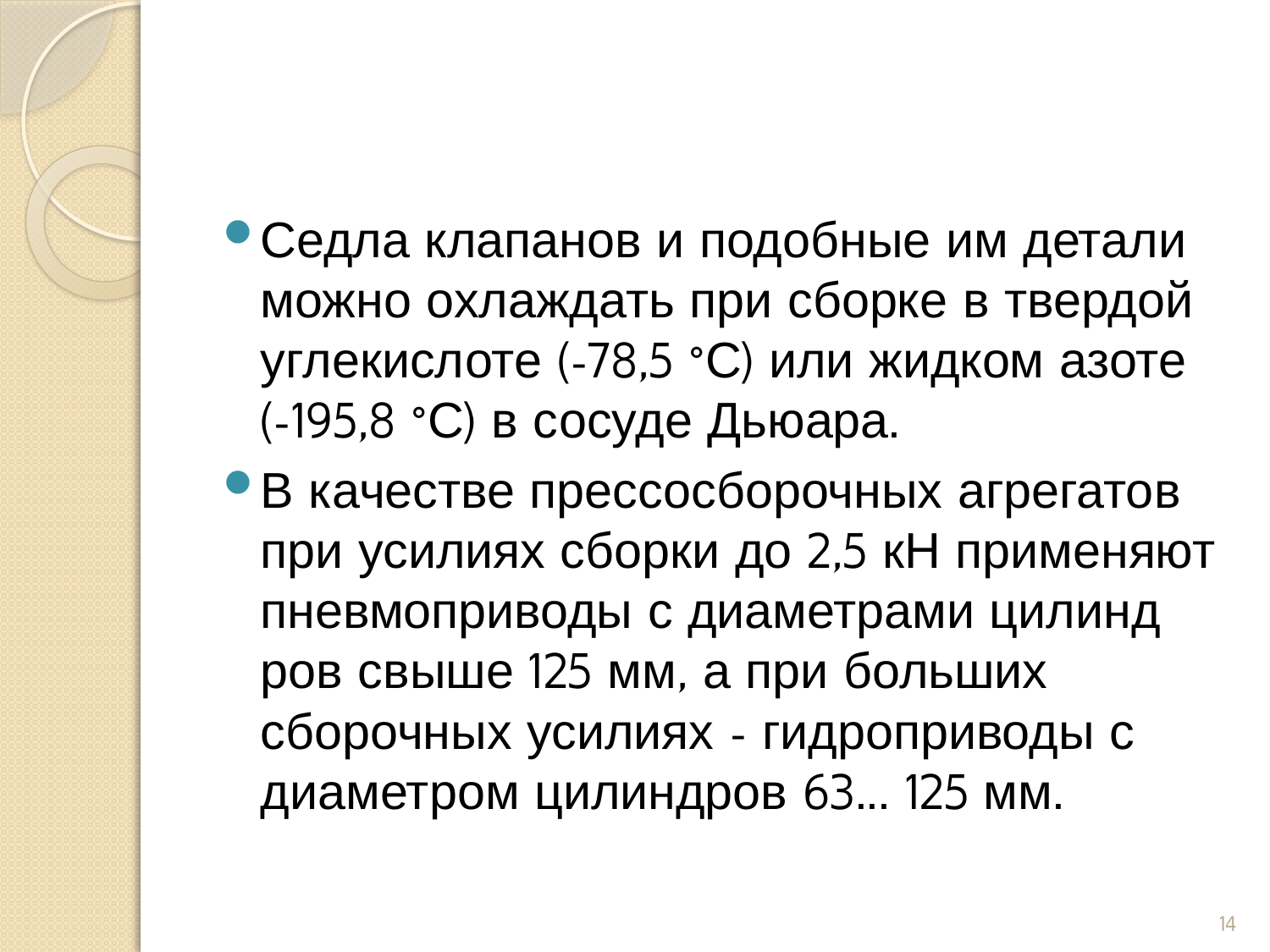

Седла клапанов и подобные им детали можно охлаждать при сборке в твердой углекислоте (-78,5 °С) или жидком азоте (-195,8 °С) в сосуде Дьюара.
В качестве прессосборочных агрегатов при усилиях сборки до 2,5 кН применяют пневмоприводы с диаметрами цилинд­ров свыше 125 мм, а при больших сборочных усилиях - гид­роприводы с диаметром цилиндров 63... 125 мм.

14